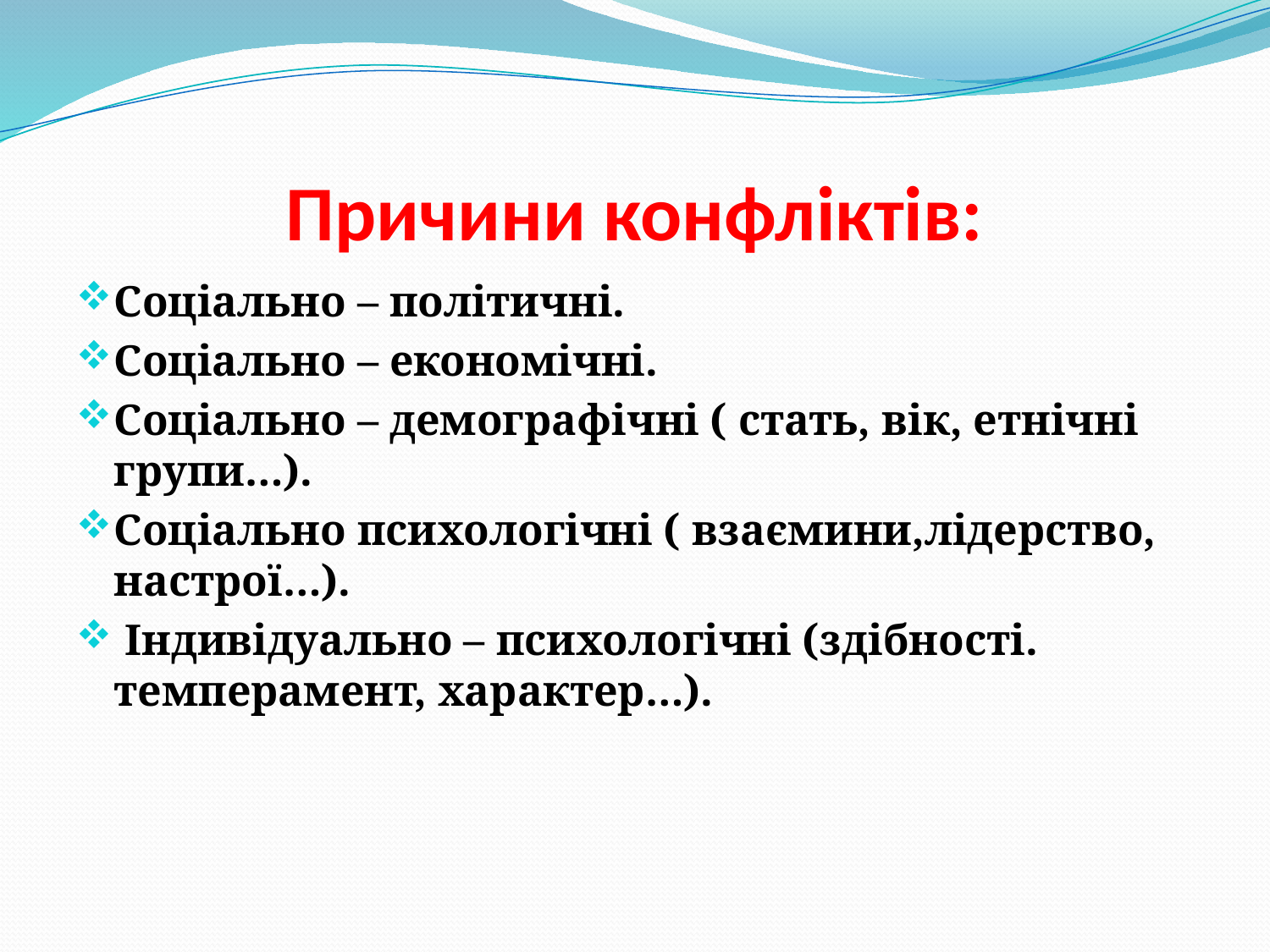

# Причини конфліктів:
Соціально – політичні.
Соціально – економічні.
Соціально – демографічні ( стать, вік, етнічні групи…).
Соціально психологічні ( взаємини,лідерство, настрої…).
 Індивідуально – психологічні (здібності. темперамент, характер…).